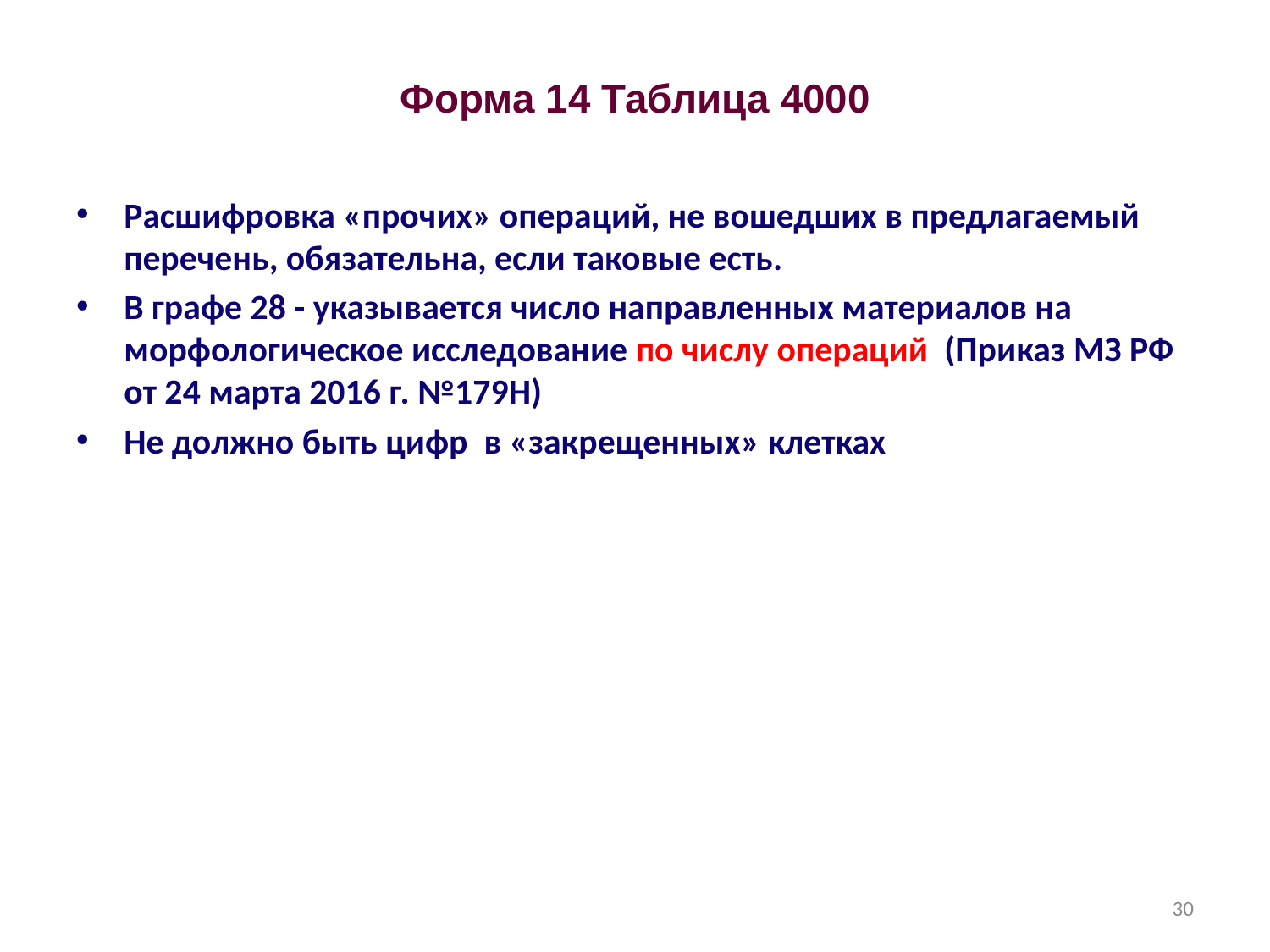

# Форма 14 Таблица 4000
Расшифровка «прочих» операций, не вошедших в предлагаемый  перечень, обязательна, если таковые есть.
В графе 28 - указывается число направленных материалов на морфологическое исследование по числу операций  (Приказ МЗ РФ от 24 марта 2016 г. №179Н)
Не должно быть цифр  в «закрещенных» клетках

30